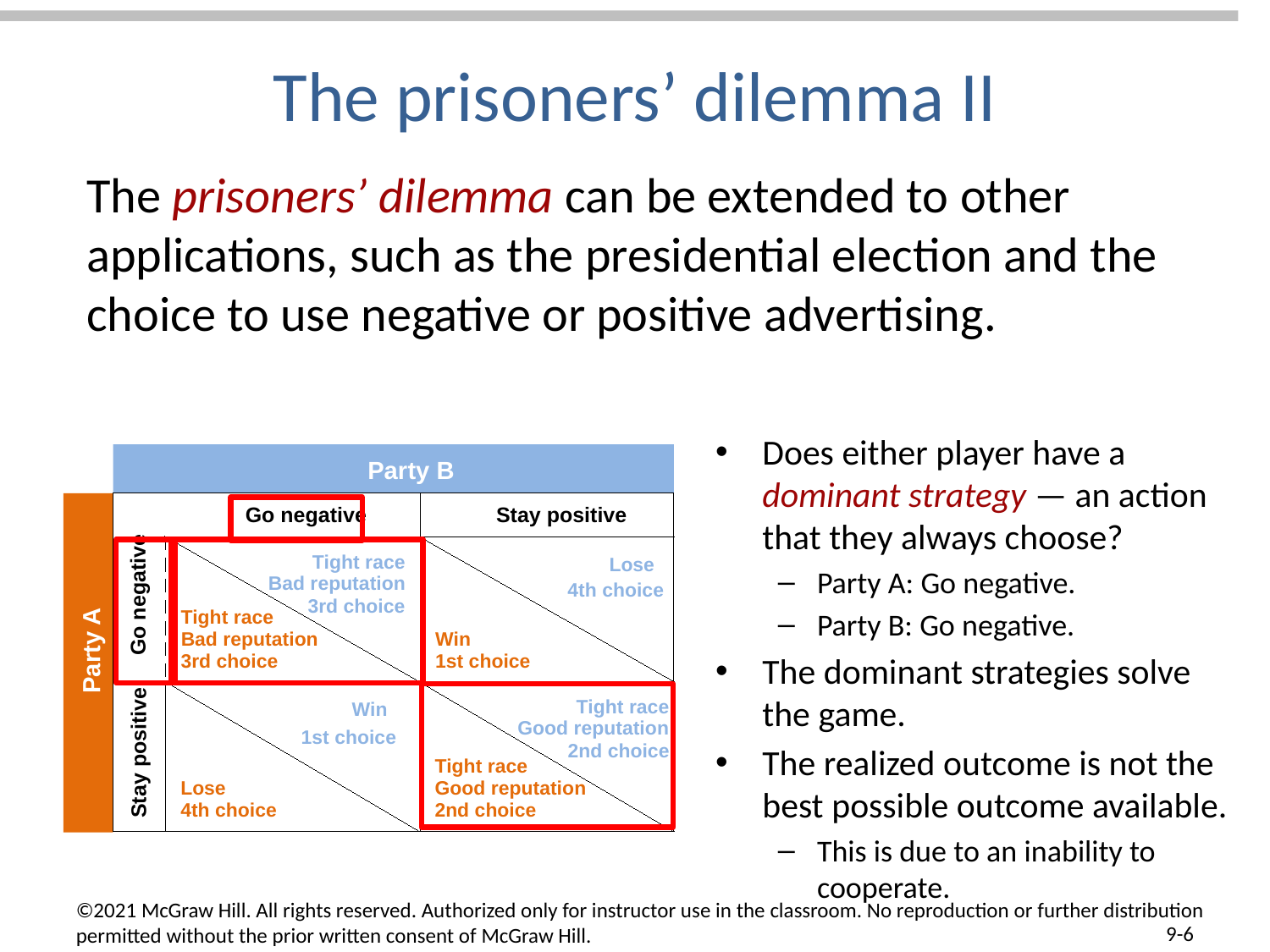

# The prisoners’ dilemma II
The prisoners’ dilemma can be extended to other applications, such as the presidential election and the choice to use negative or positive advertising.

Does either player have a dominant strategy — an action that they always choose?
Party A: Go negative.
Party B: Go negative.
The dominant strategies solve the game.
The realized outcome is not the best possible outcome available.
This is due to an inability to cooperate.

Party B

Go negative
Stay positive

Tight race
Lose

Bad reputation
4th choice

Go negative

3rd choice

Tight race

Bad reputation
Win
Party A

3rd choice
1st choice

Tight race
Win
Good reputation
1st choice
Stay positive
2nd choice
Tight race
Lose
Good reputation
4th choice
2nd choice